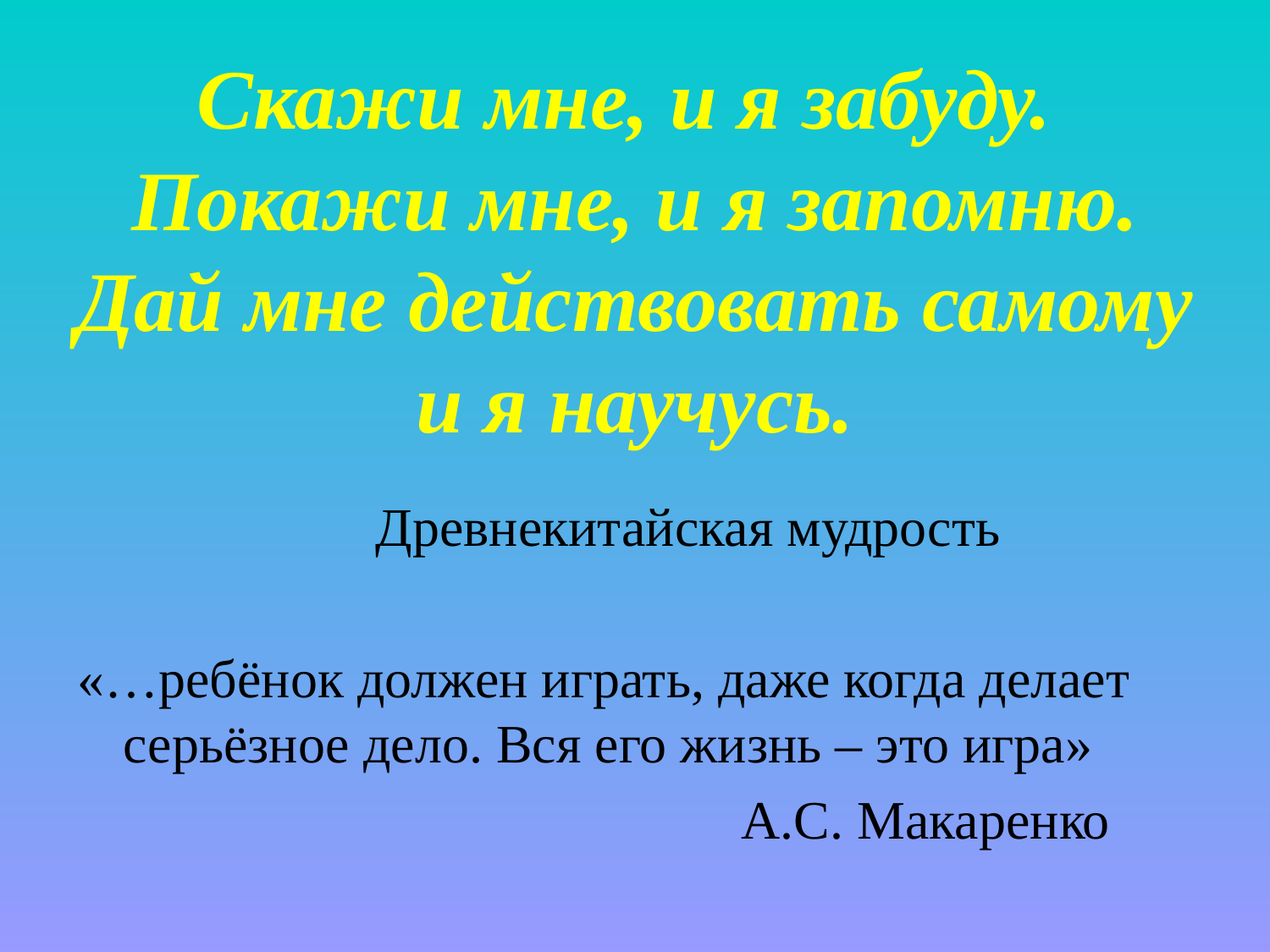

# Скажи мне, и я забуду. Покажи мне, и я запомню. Дай мне действовать самому и я научусь.
                      Древнекитайская мудрость

«…ребёнок должен играть, даже когда делает серьёзное дело. Вся его жизнь – это игра»
                                                 А.С. Макаренко